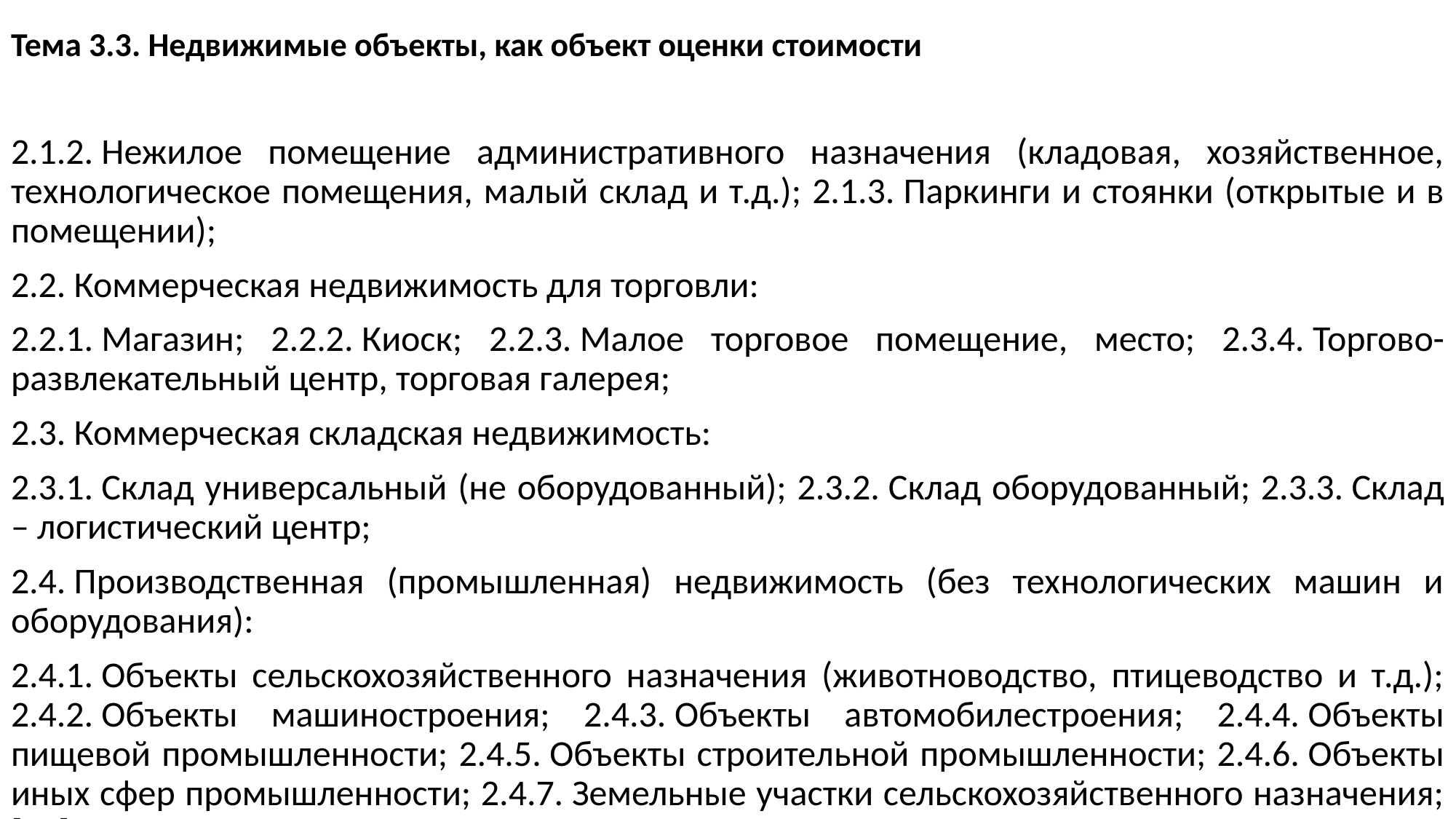

# Тема 3.3. Недвижимые объекты, как объект оценки стоимости

2.1.2. Нежилое помещение административного назначения (кладовая, хозяйственное, технологическое помещения, малый склад и т.д.); 2.1.3. Паркинги и стоянки (открытые и в помещении);
2.2. Коммерческая недвижимость для торговли:
2.2.1. Магазин; 2.2.2. Киоск; 2.2.3. Малое торговое помещение, место; 2.3.4. Торгово- развлекательный центр, торговая галерея;
2.3. Коммерческая складская недвижимость:
2.3.1. Склад универсальный (не оборудованный); 2.3.2. Склад оборудованный; 2.3.3. Склад – логистический центр;
2.4. Производственная (промышленная) недвижимость (без технологических машин и оборудования):
2.4.1. Объекты сельскохозяйственного назначения (животноводство, птицеводство и т.д.); 2.4.2. Объекты машиностроения; 2.4.3. Объекты автомобилестроения; 2.4.4. Объекты пищевой промышленности; 2.4.5. Объекты строительной промышленности; 2.4.6. Объекты иных сфер промышленности; 2.4.7. Земельные участки сельскохозяйственного назначения; [11]